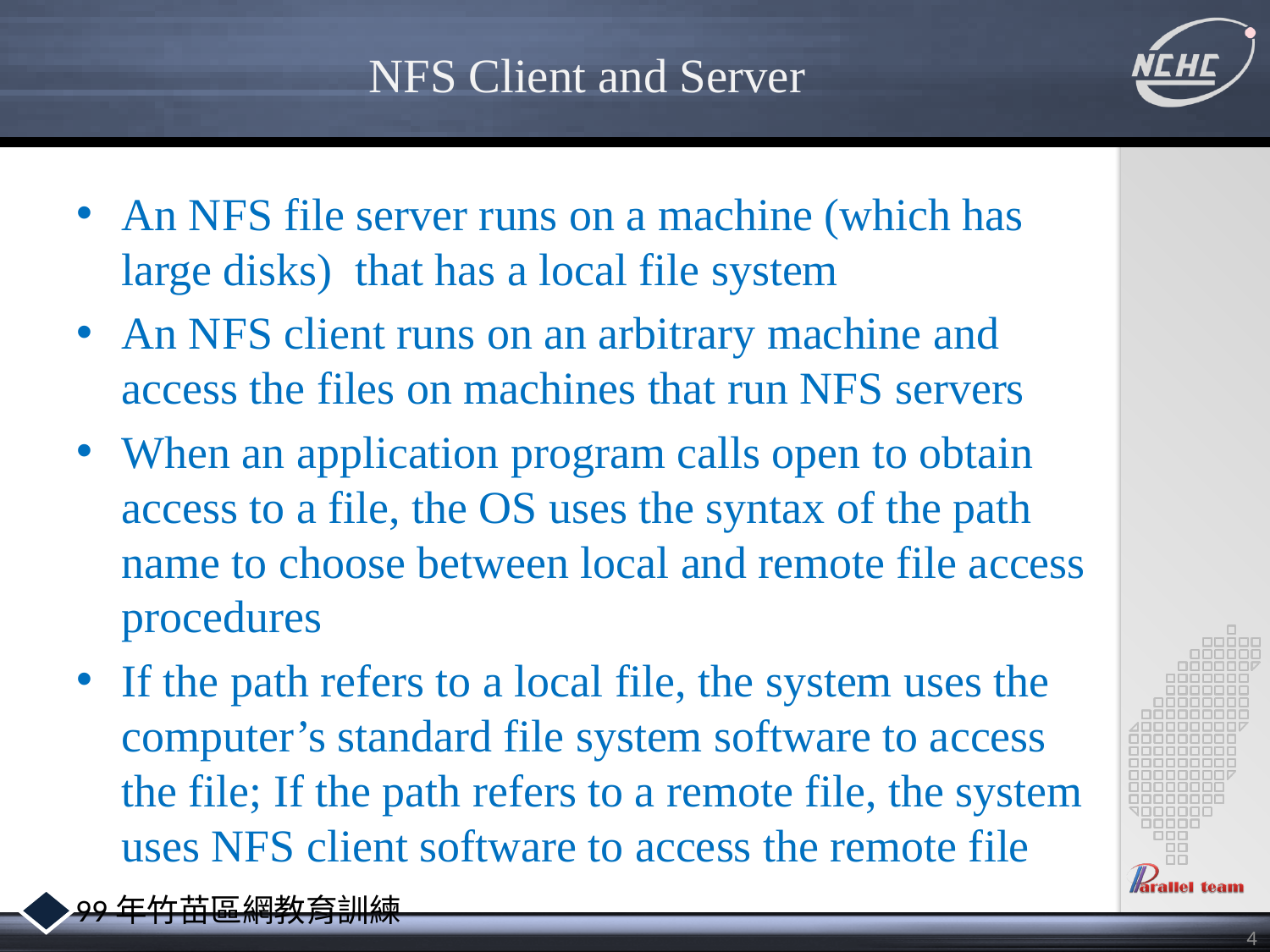

# NFS Client and Server
An NFS file server runs on a machine (which has large disks)  that has a local file system
An NFS client runs on an arbitrary machine and access the files on machines that run NFS servers
When an application program calls open to obtain access to a file, the OS uses the syntax of the path name to choose between local and remote file access procedures
If the path refers to a local file, the system uses the computer’s standard file system software to access the file; If the path refers to a remote file, the system uses NFS client software to access the remote file
4